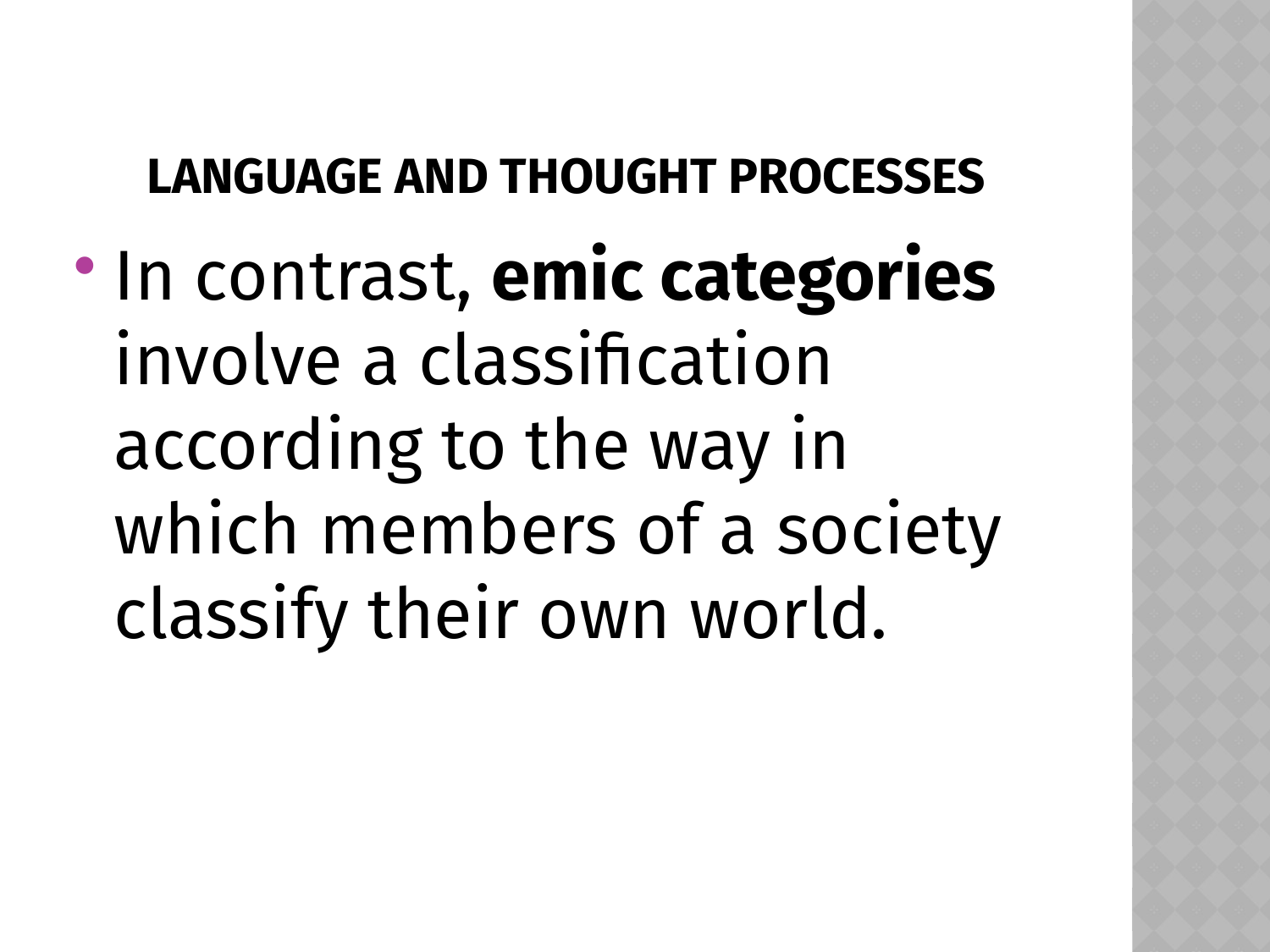

# Language and thought processes
In contrast, emic categories involve a classification according to the way in which members of a society classify their own world.